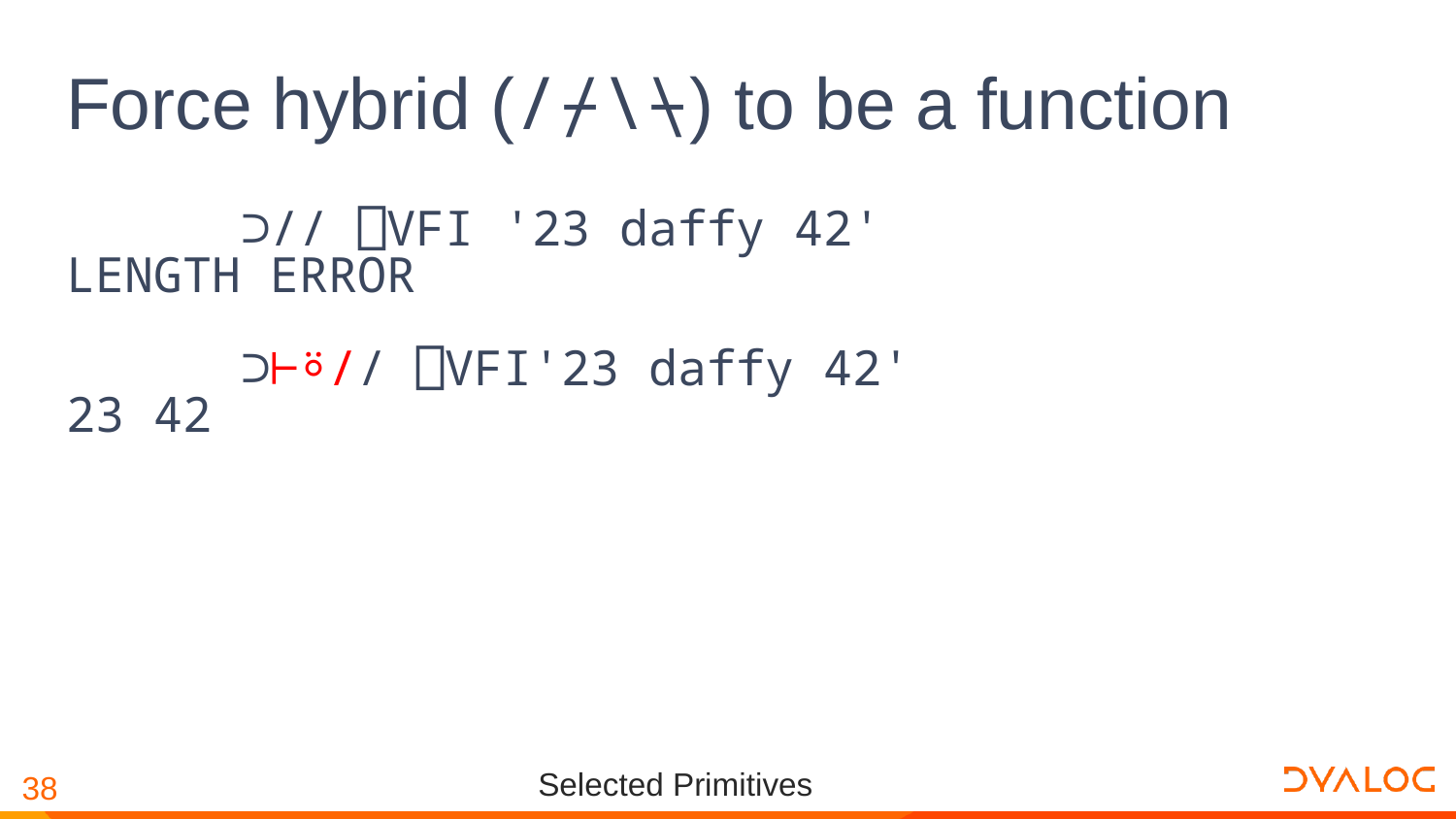

# Force hybrid (/⌿\⍀) to be a function
      ⊃// ⎕VFI '23 daffy 42'
LENGTH ERROR
      ⊃⊢⍤// ⎕VFI'23 daffy 42'
23 42